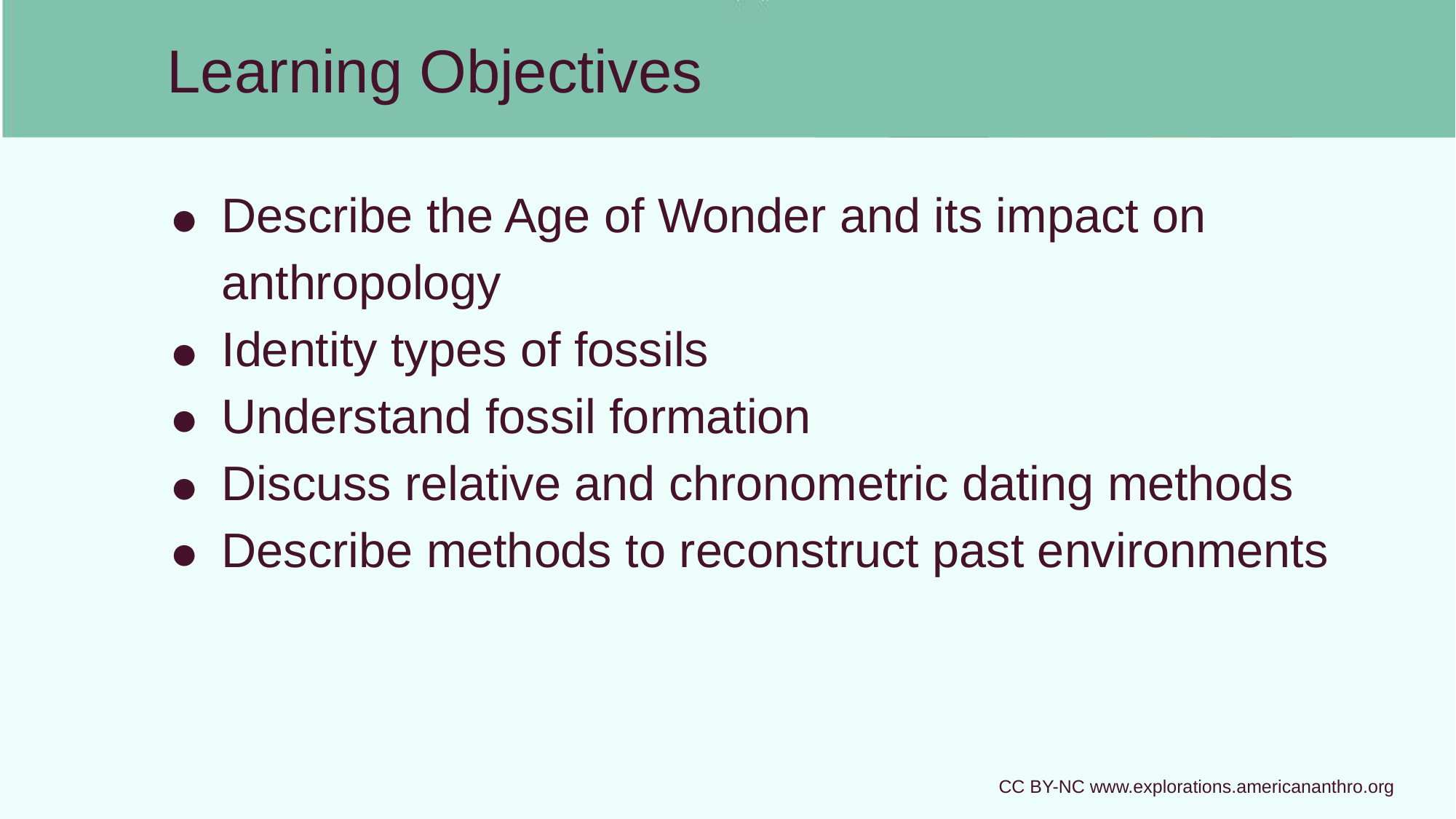

# Learning Objectives
Describe the Age of Wonder and its impact on anthropology
Identity types of fossils
Understand fossil formation
Discuss relative and chronometric dating methods
Describe methods to reconstruct past environments